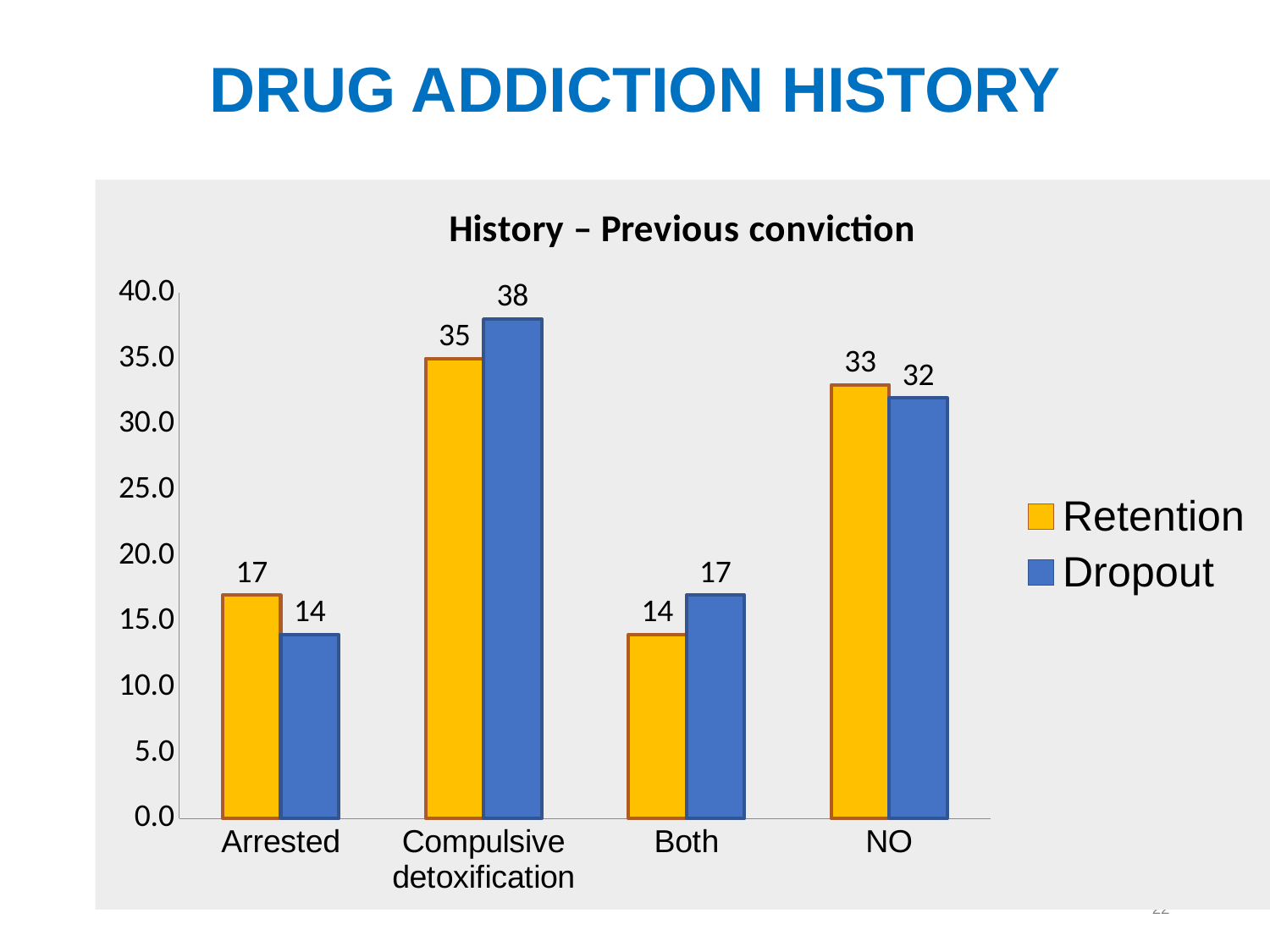

DRUG ADDICTION HISTORY

### Chart: History – Previous conviction

| Category | Retention | Dropout |
|---|---|---|
| Arrested | 17.0 | 14.0 |
| Compulsive detoxification | 35.0 | 38.0 |
| Both | 14.0 | 17.0 |
| NO | 33.0 | 32.0 |
22